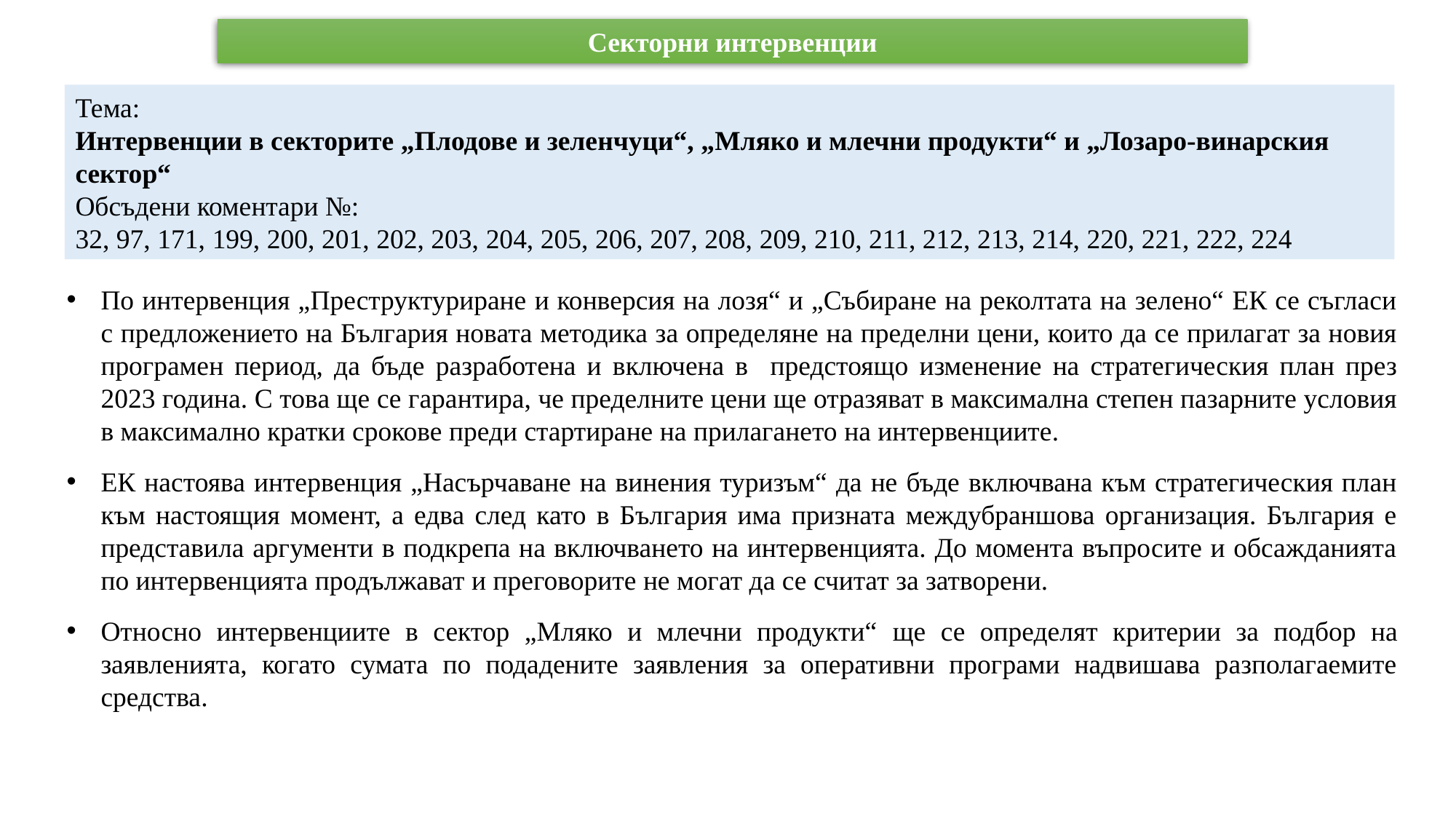

Секторни интервенции
Тема:
Интервенции в секторите „Плодове и зеленчуци“, „Мляко и млечни продукти“ и „Лозаро-винарския сектор“
Обсъдени коментари №:
32, 97, 171, 199, 200, 201, 202, 203, 204, 205, 206, 207, 208, 209, 210, 211, 212, 213, 214, 220, 221, 222, 224

По интервенция „Преструктуриране и конверсия на лозя“ и „Събиране на реколтата на зелено“ ЕК се съгласи с предложението на България новата методика за определяне на пределни цени, които да се прилагат за новия програмен период, да бъде разработена и включена в  предстоящо изменение на стратегическия план през 2023 година. С това ще се гарантира, че пределните цени ще отразяват в максимална степен пазарните условия в максимално кратки срокове преди стартиране на прилагането на интервенциите.
ЕК настоява интервенция „Насърчаване на винения туризъм“ да не бъде включвана към стратегическия план към настоящия момент, а едва след като в България има призната междубраншова организация. България е представила аргументи в подкрепа на включването на интервенцията. До момента въпросите и обсажданията по интервенцията продължават и преговорите не могат да се считат за затворени.
Относно интервенциите в сектор „Мляко и млечни продукти“ ще се определят критерии за подбор на заявленията, когато сумата по подадените заявления за оперативни програми надвишава разполагаемите средства.